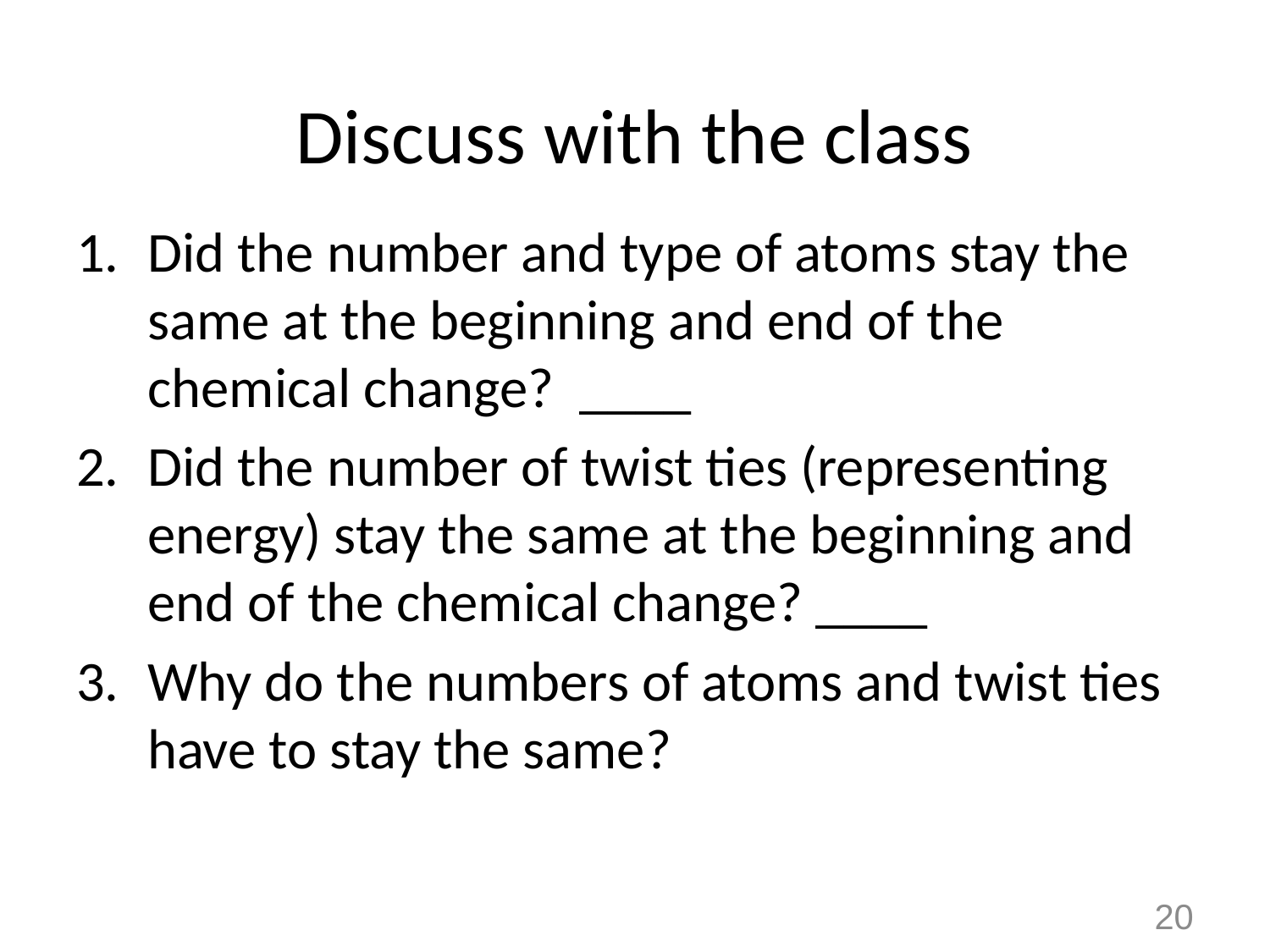

# Discuss with the class
Did the number and type of atoms stay the same at the beginning and end of the chemical change?  ____
Did the number of twist ties (representing energy) stay the same at the beginning and end of the chemical change? ____
Why do the numbers of atoms and twist ties have to stay the same?
20